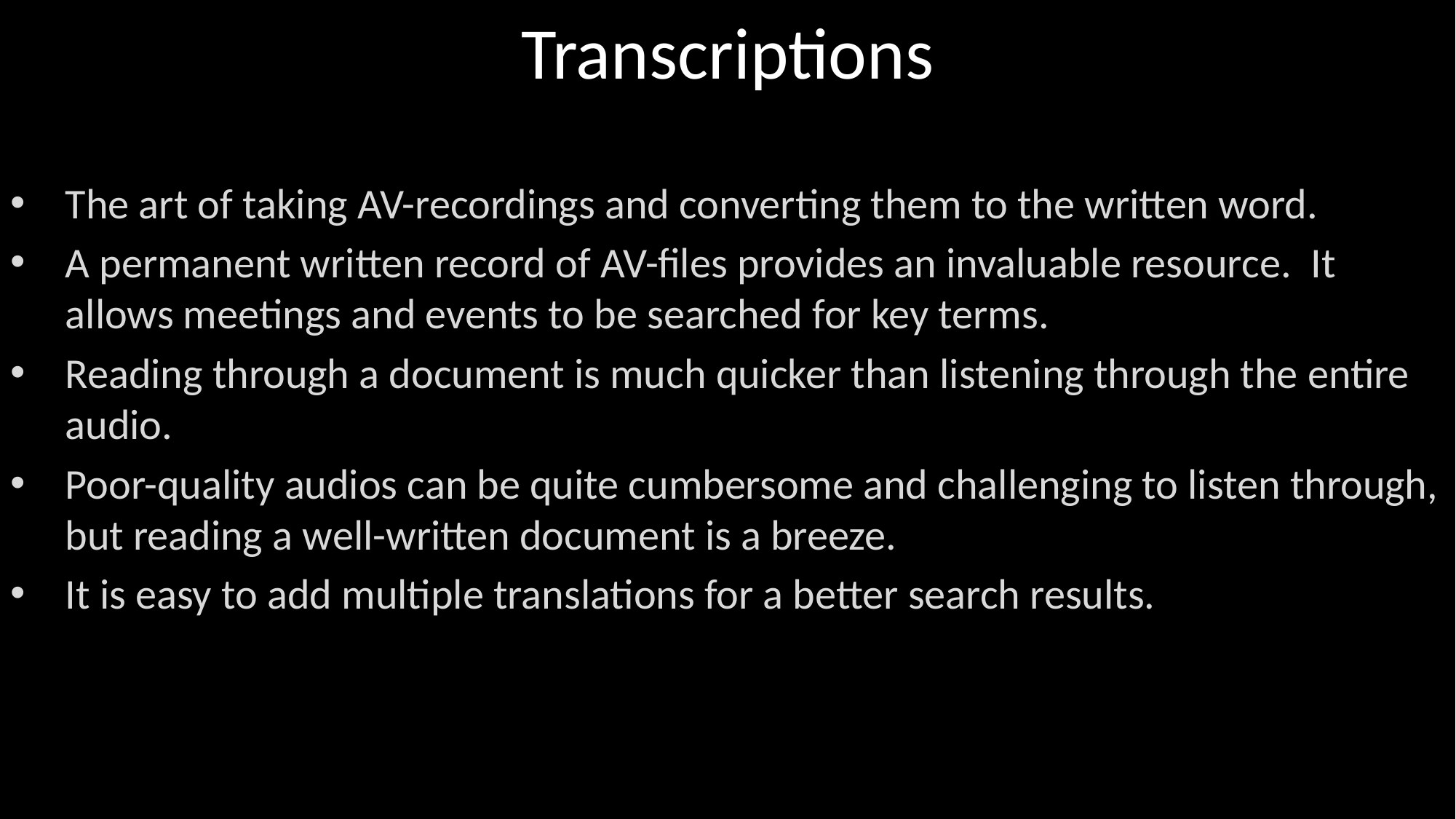

# Transcriptions
The art of taking AV-recordings and converting them to the written word.
A permanent written record of AV-files provides an invaluable resource.  It allows meetings and events to be searched for key terms.
Reading through a document is much quicker than listening through the entire audio.
Poor-quality audios can be quite cumbersome and challenging to listen through, but reading a well-written document is a breeze.
It is easy to add multiple translations for a better search results.